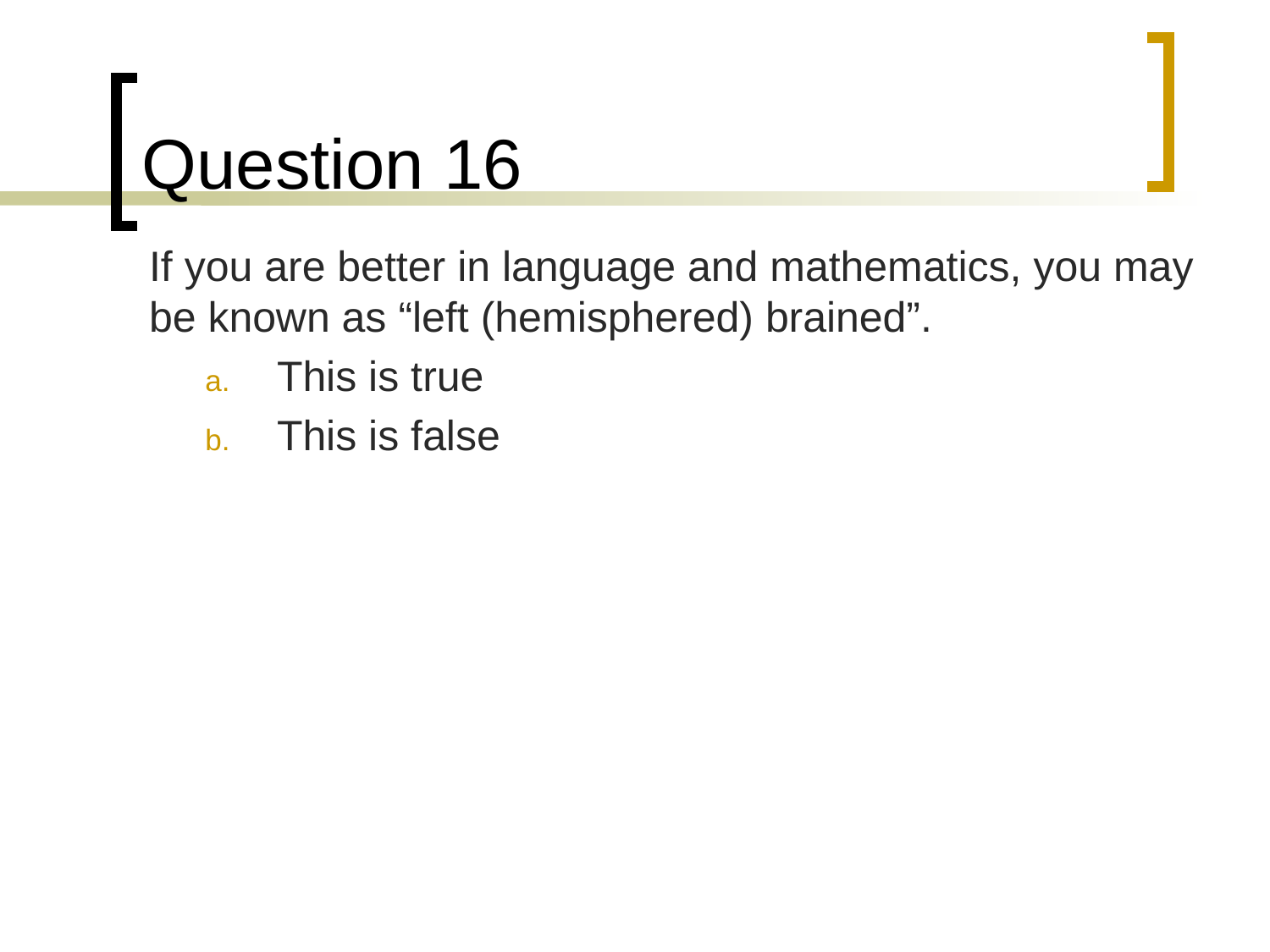

# Question 16
	If you are better in language and mathematics, you may be known as “left (hemisphered) brained”.
This is true
This is false